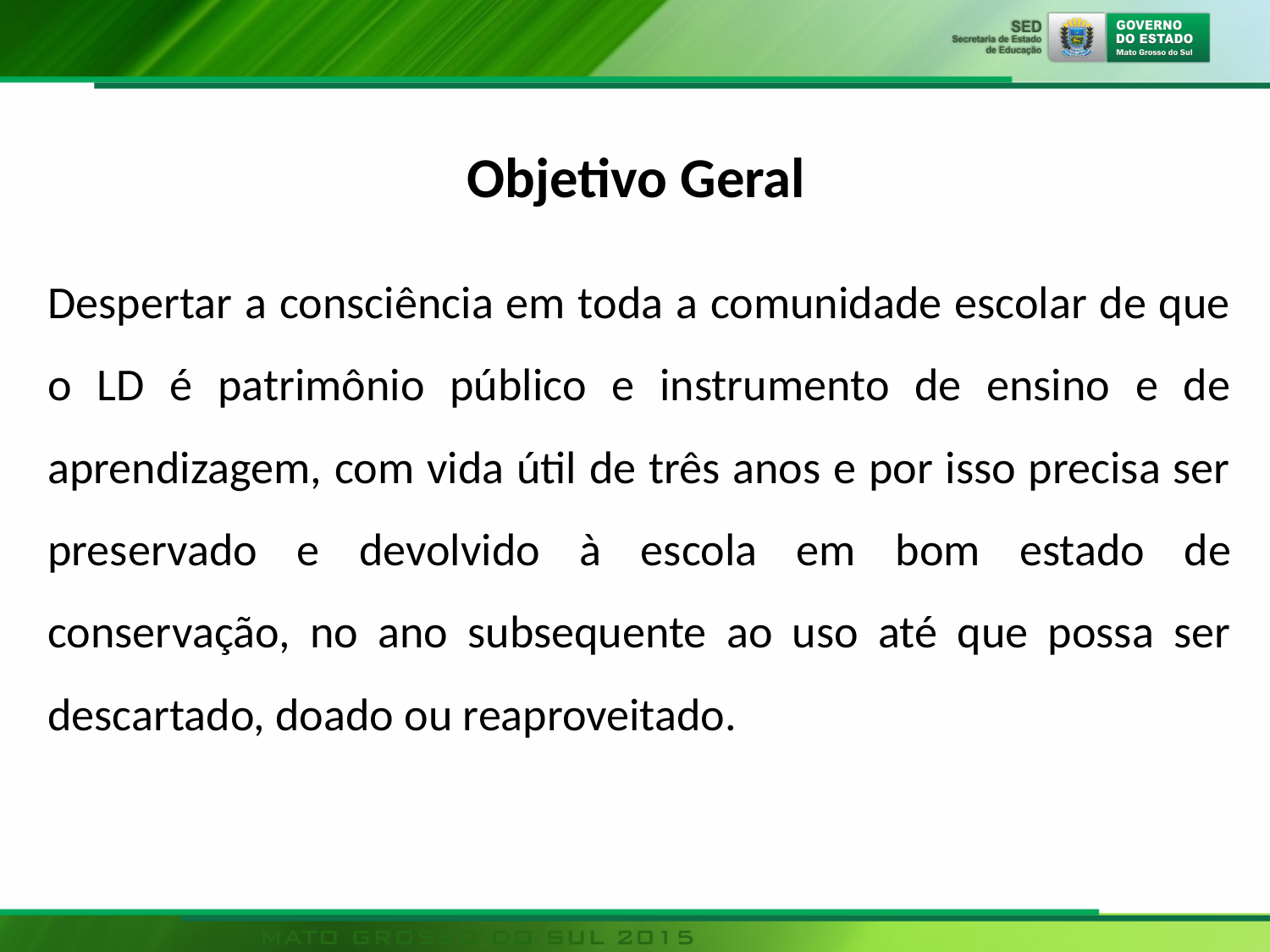

# Objetivo Geral

Despertar a consciência em toda a comunidade escolar de que o LD é patrimônio público e instrumento de ensino e de aprendizagem, com vida útil de três anos e por isso precisa ser preservado e devolvido à escola em bom estado de conservação, no ano subsequente ao uso até que possa ser descartado, doado ou reaproveitado.